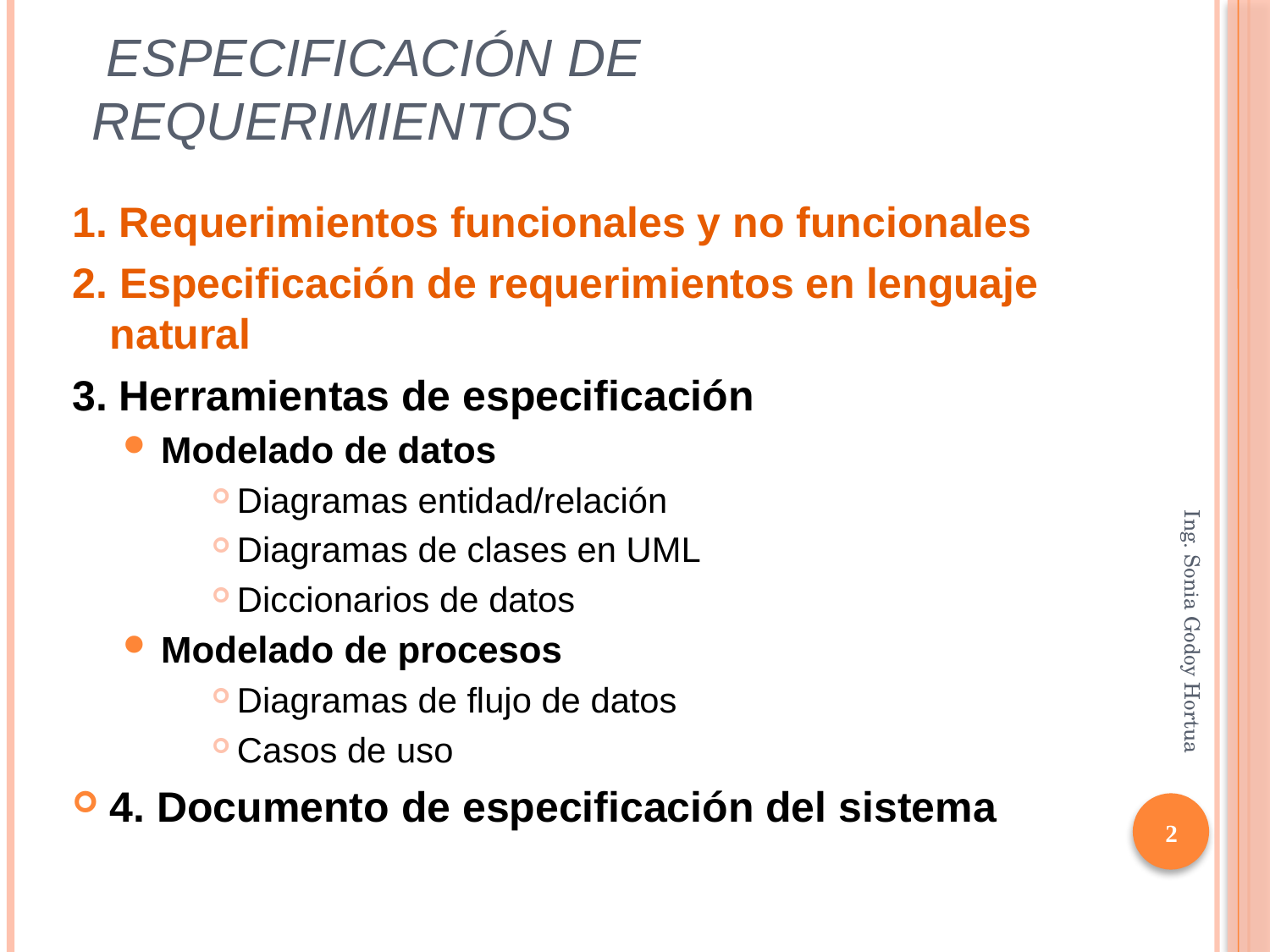

# Especificación de requerimientos
1. Requerimientos funcionales y no funcionales
2. Especificación de requerimientos en lenguaje natural
3. Herramientas de especificación
Modelado de datos
Diagramas entidad/relación
Diagramas de clases en UML
Diccionarios de datos
Modelado de procesos
Diagramas de flujo de datos
Casos de uso
4. Documento de especificación del sistema
Ing. Sonia Godoy Hortua
2